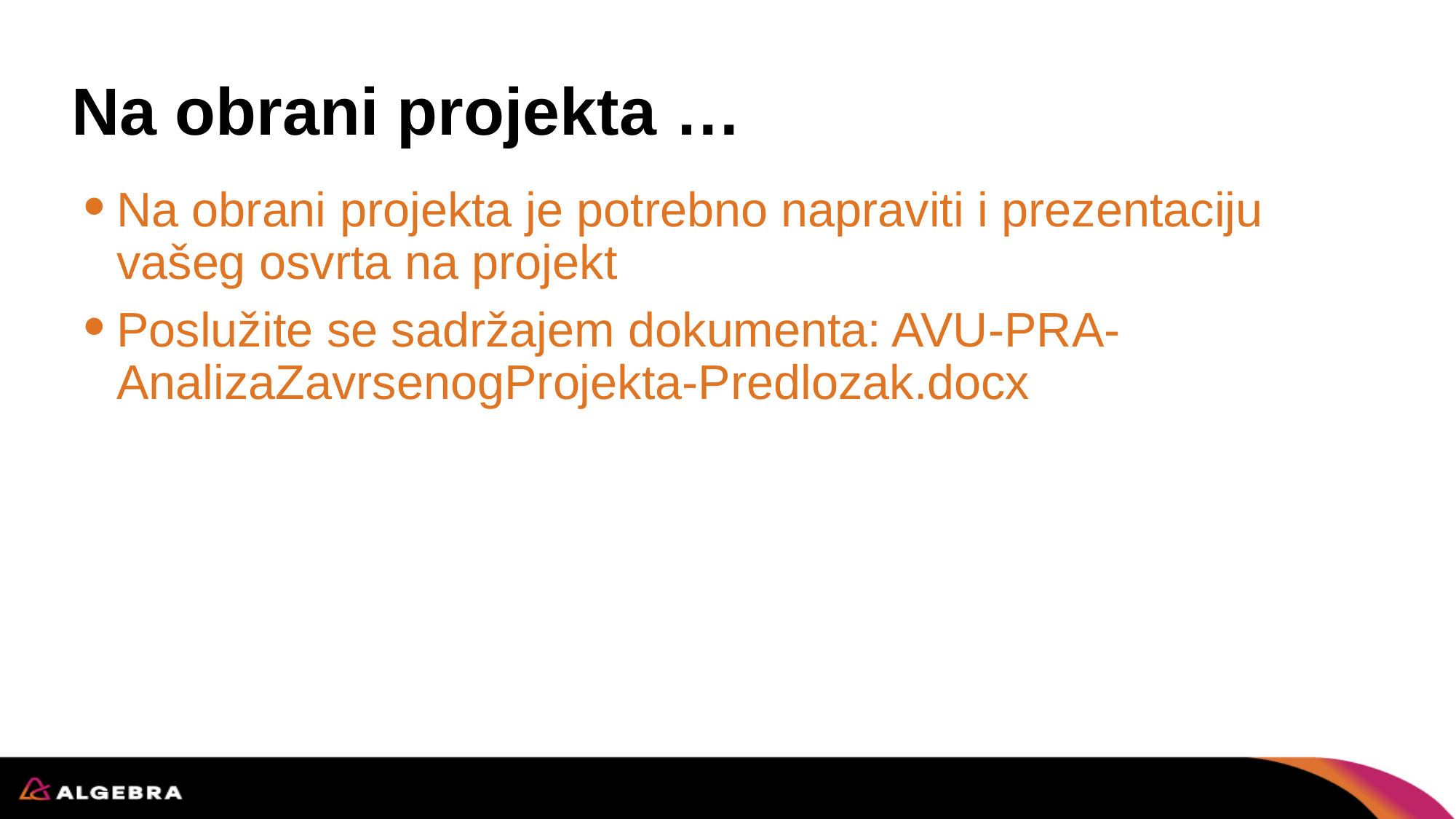

# Na obrani projekta …
Na obrani projekta je potrebno napraviti i prezentaciju vašeg osvrta na projekt
Poslužite se sadržajem dokumenta: AVU-PRA-AnalizaZavrsenogProjekta-Predlozak.docx